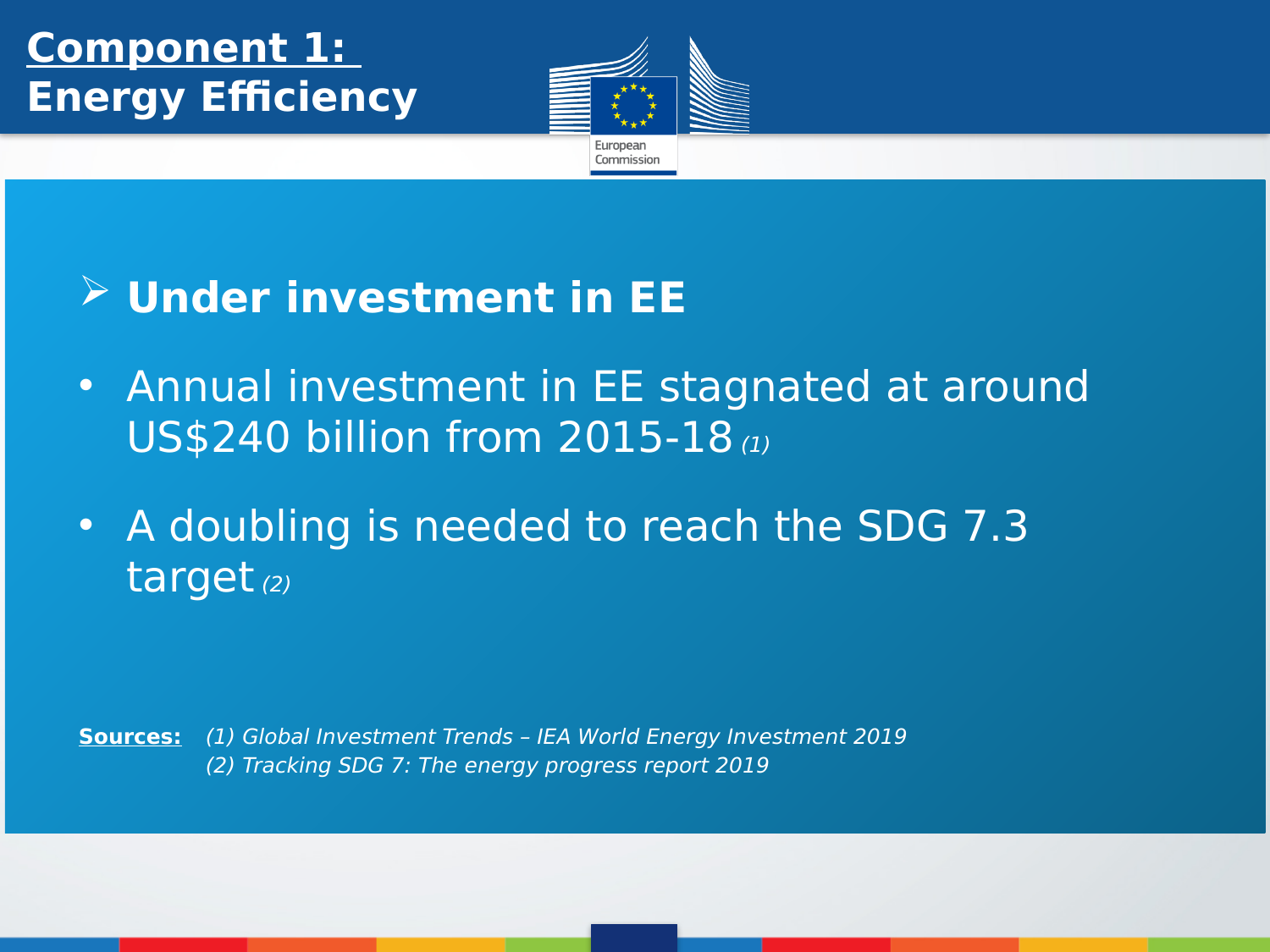

Component 1:
Energy Efficiency

Under investment in EE

Annual investment in EE stagnated at around US$240 billion from 2015-18 (1)

A doubling is needed to reach the SDG 7.3 target (2)

Sources: 	(1) Global Investment Trends – IEA World Energy Investment 2019
	(2) Tracking SDG 7: The energy progress report 2019